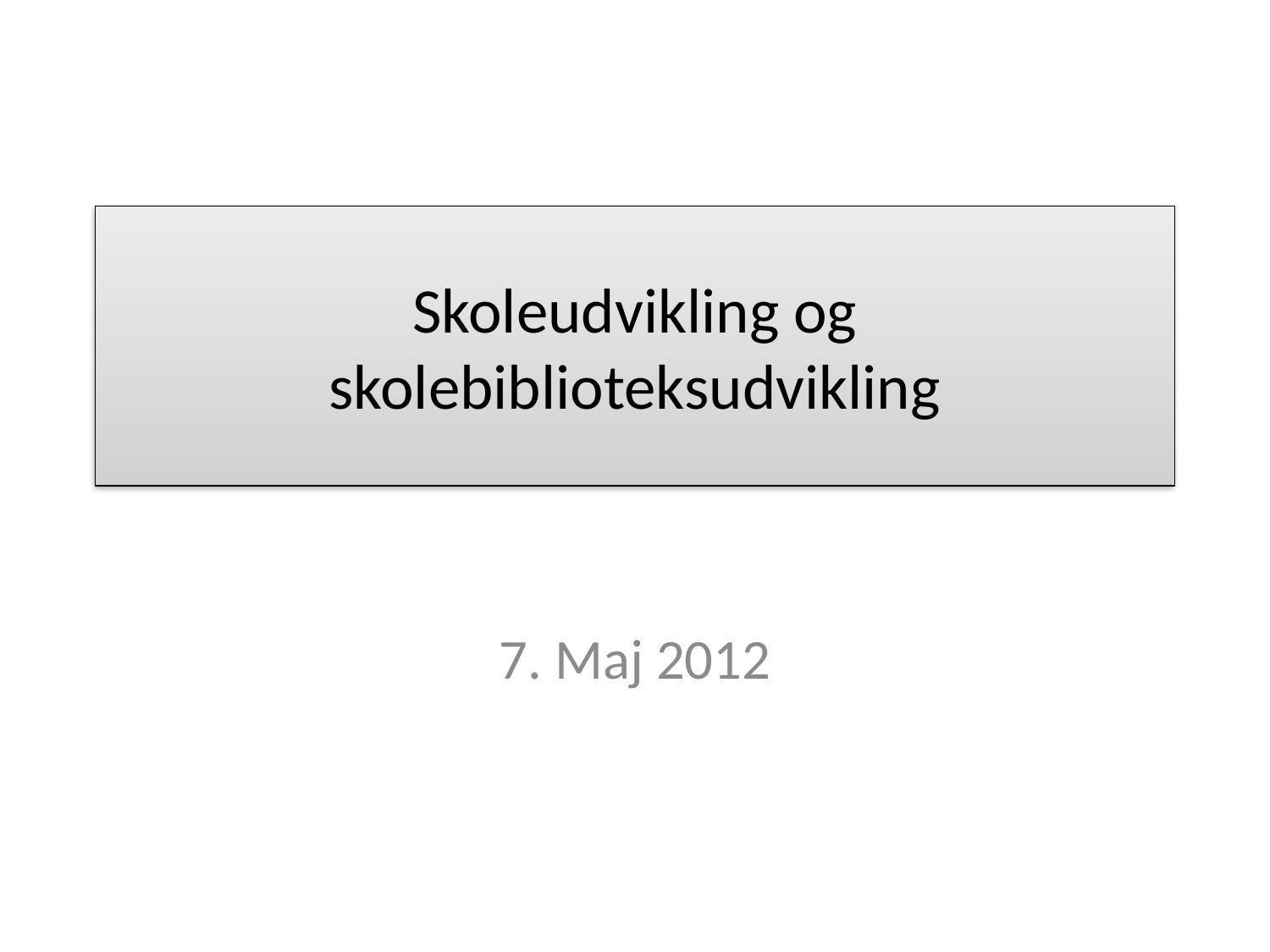

# Skoleudvikling og skolebiblioteksudvikling
7. Maj 2012